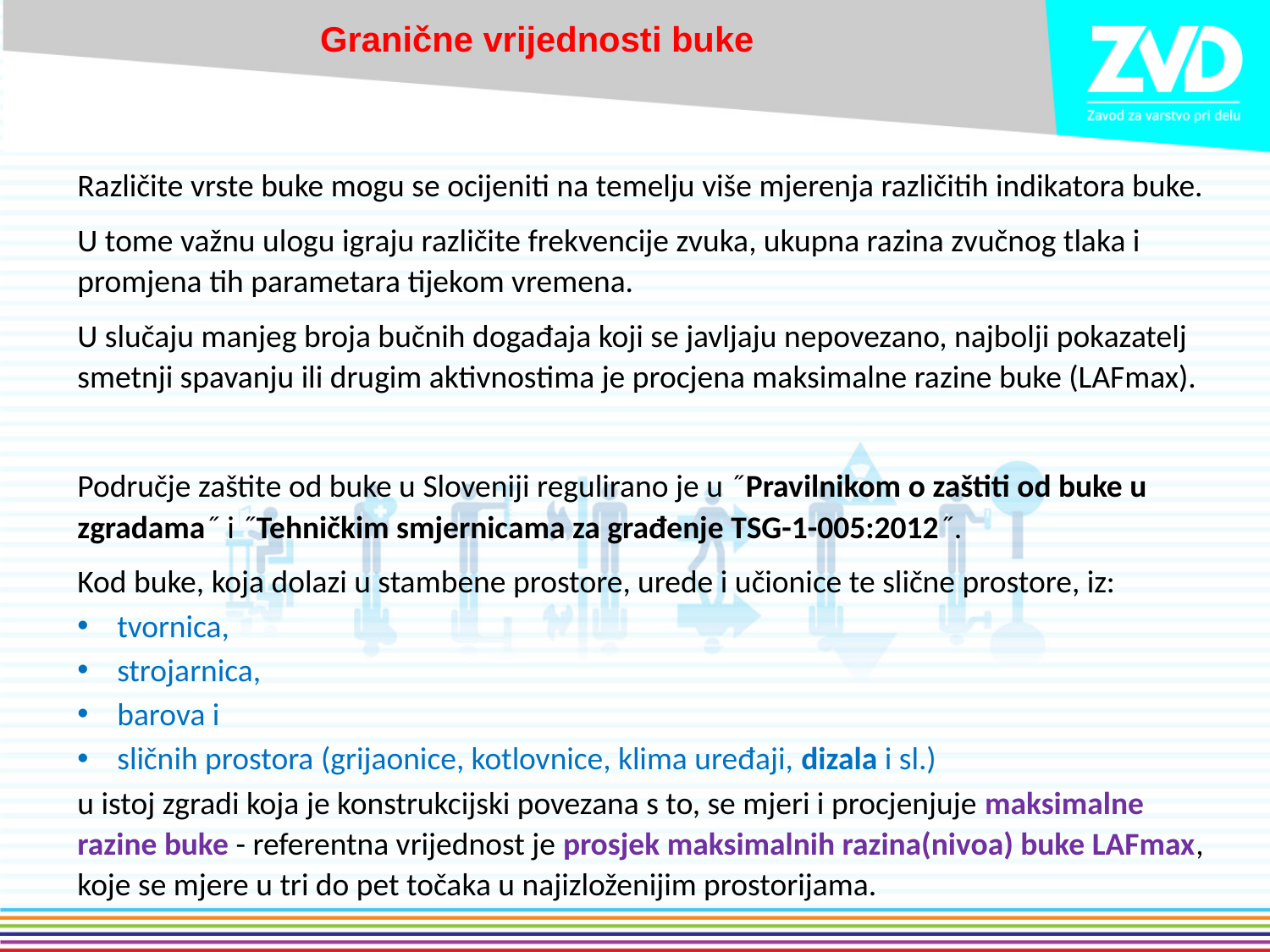

Granične vrijednosti buke
Različite vrste buke mogu se ocijeniti na temelju više mjerenja različitih indikatora buke.
U tome važnu ulogu igraju različite frekvencije zvuka, ukupna razina zvučnog tlaka i promjena tih parametara tijekom vremena.
U slučaju manjeg broja bučnih događaja koji se javljaju nepovezano, najbolji pokazatelj smetnji spavanju ili drugim aktivnostima je procjena maksimalne razine buke (LAFmax).

Područje zaštite od buke u Sloveniji regulirano je u ˝Pravilnikom o zaštiti od buke u zgradama˝ i ˝Tehničkim smjernicama za građenje TSG-1-005:2012˝.
Kod buke, koja dolazi u stambene prostore, urede i učionice te slične prostore, iz:
tvornica,
strojarnica,
barova i
sličnih prostora (grijaonice, kotlovnice, klima uređaji, dizala i sl.)
u istoj zgradi koja je konstrukcijski povezana s to, se mjeri i procjenjuje maksimalne razine buke - referentna vrijednost je prosjek maksimalnih razina(nivoa) buke LAFmax, koje se mjere u tri do pet točaka u najizloženijim prostorijama.